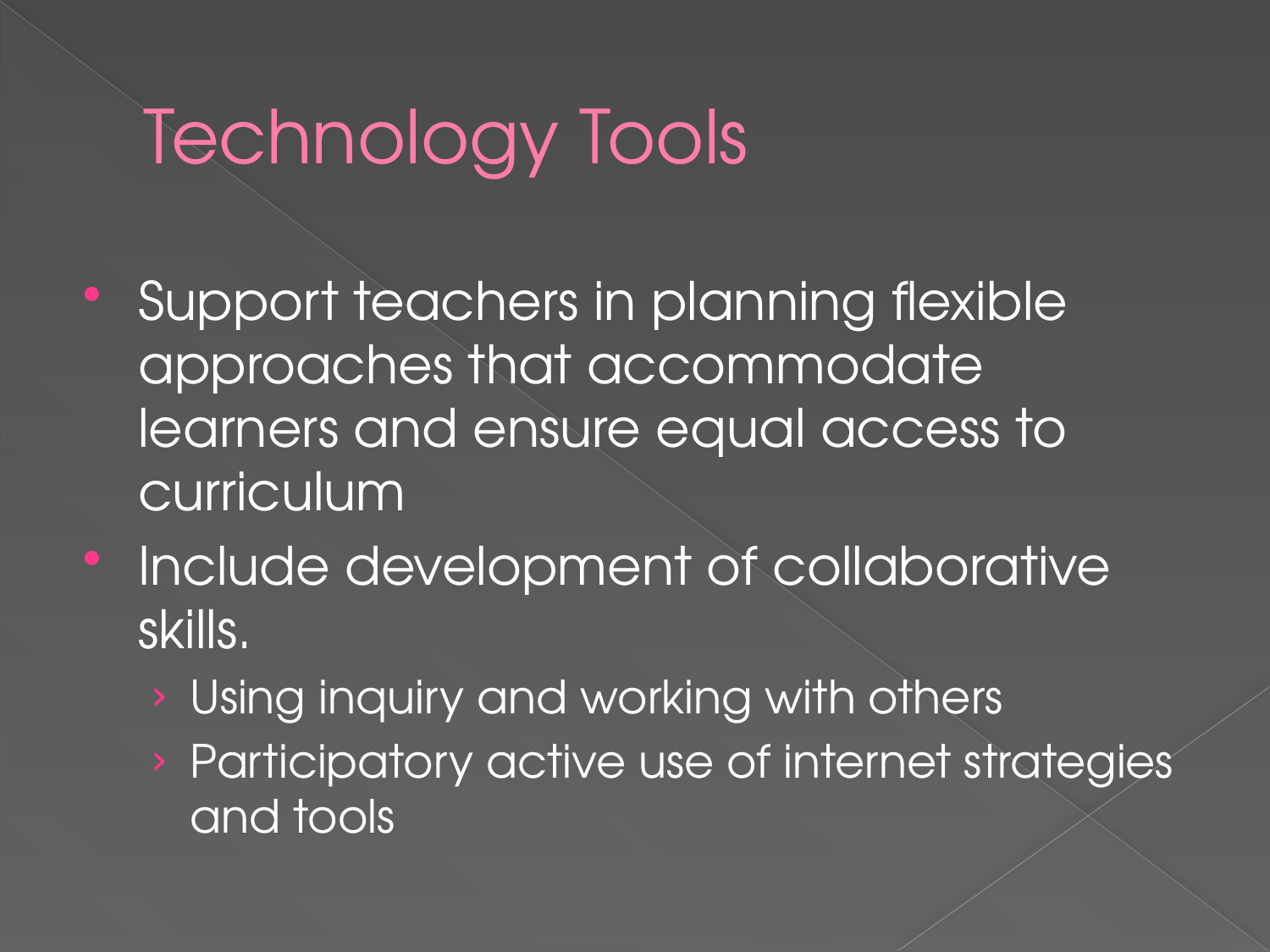

# Technology Tools
Support teachers in planning flexible approaches that accommodate learners and ensure equal access to curriculum
Include development of collaborative skills.
Using inquiry and working with others
Participatory active use of internet strategies and tools